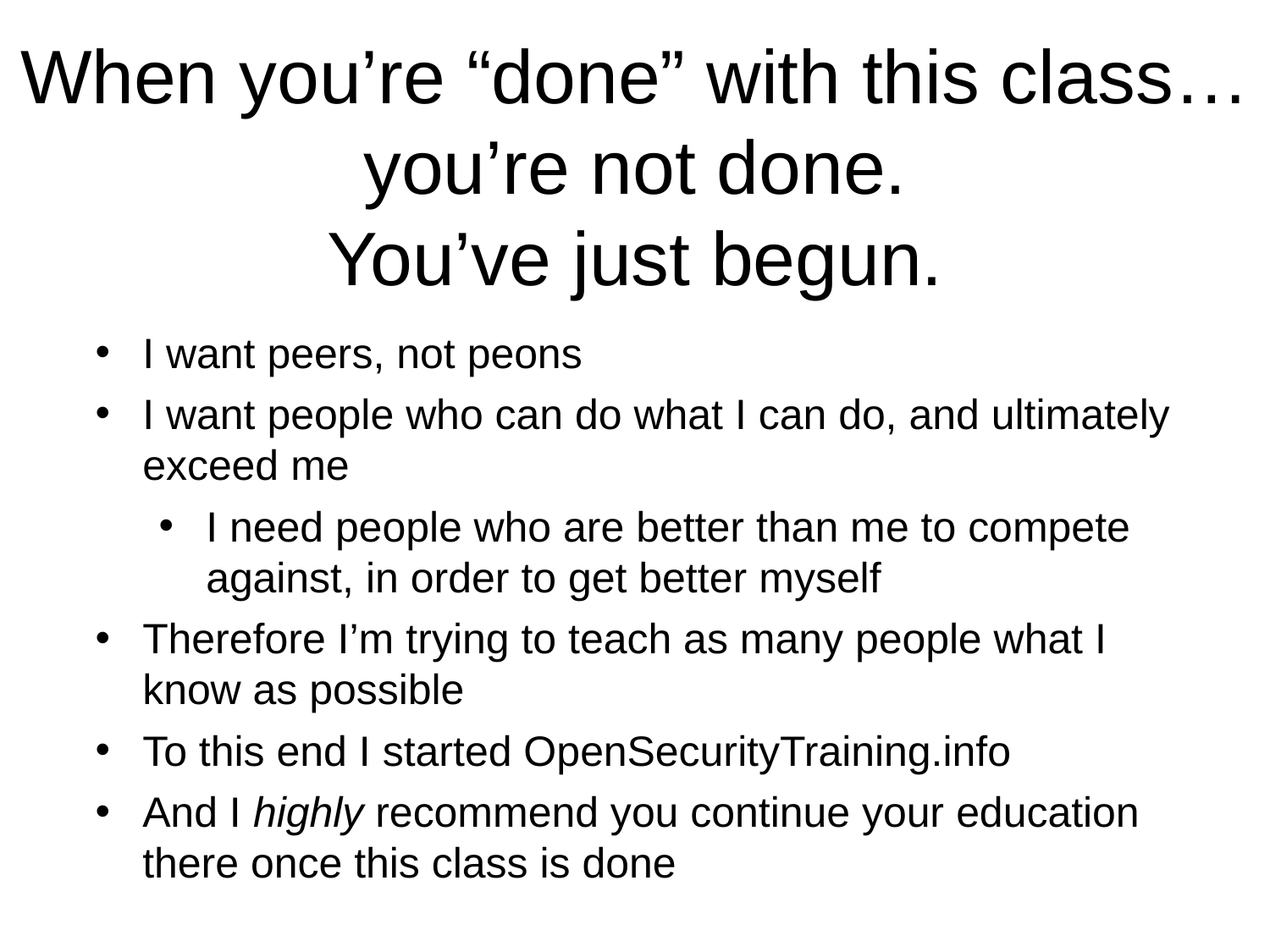

When you’re “done” with this class…you’re not done.
You’ve just begun.
I want peers, not peons
I want people who can do what I can do, and ultimately exceed me
I need people who are better than me to compete against, in order to get better myself
Therefore I’m trying to teach as many people what I know as possible
To this end I started OpenSecurityTraining.info
And I highly recommend you continue your education there once this class is done